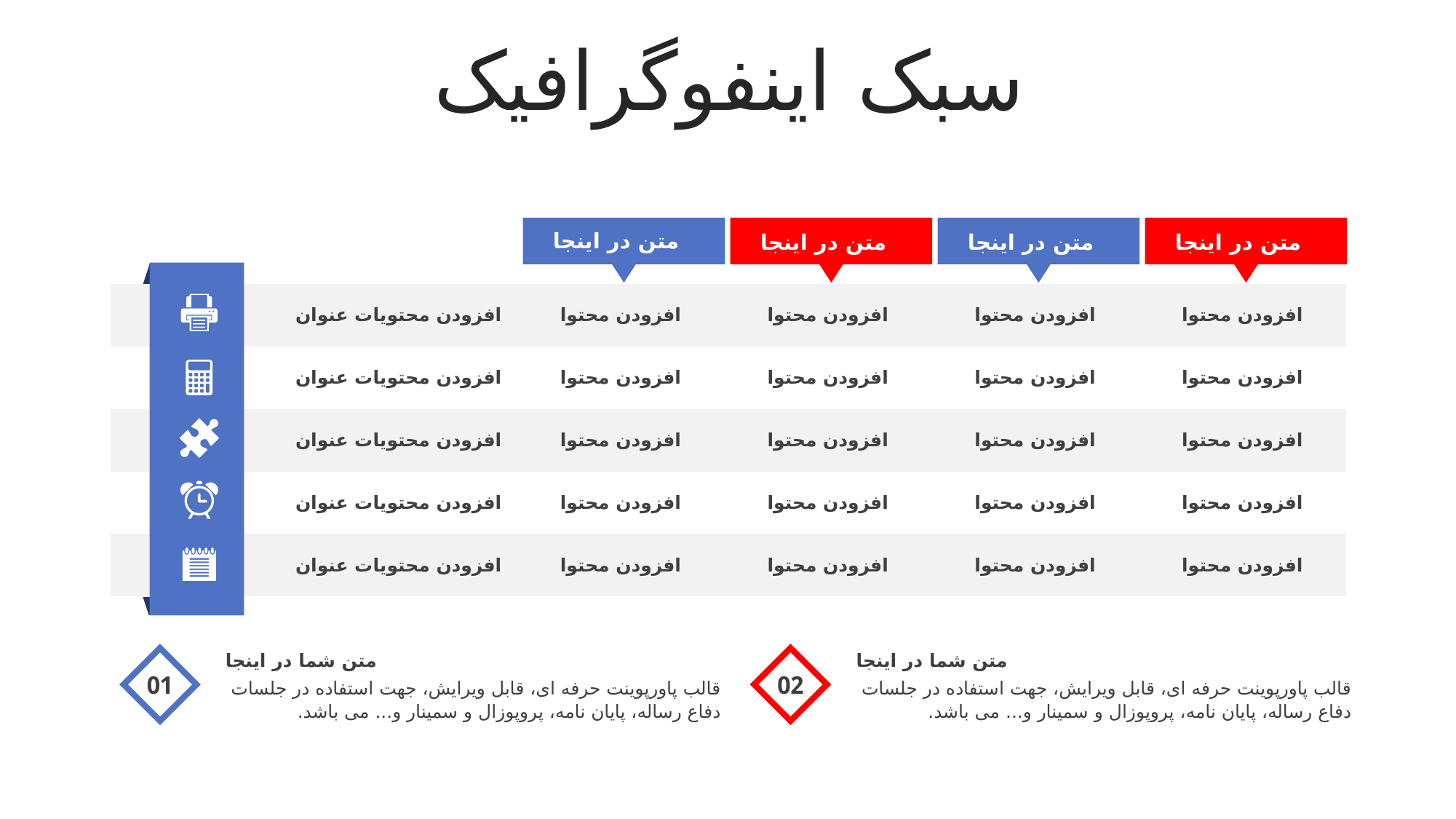

سبک اینفوگرافیک

متن در اینجا

متن در اینجا

متن در اینجا

متن در اینجا

|  | افزودن محتویات عنوان | افزودن محتوا | افزودن محتوا | افزودن محتوا | افزودن محتوا |
| --- | --- | --- | --- | --- | --- |
|  | افزودن محتویات عنوان | افزودن محتوا | افزودن محتوا | افزودن محتوا | افزودن محتوا |
|  | افزودن محتویات عنوان | افزودن محتوا | افزودن محتوا | افزودن محتوا | افزودن محتوا |
|  | افزودن محتویات عنوان | افزودن محتوا | افزودن محتوا | افزودن محتوا | افزودن محتوا |
|  | افزودن محتویات عنوان | افزودن محتوا | افزودن محتوا | افزودن محتوا | افزودن محتوا |

متن شما در اینجا

قالب پاورپوینت حرفه ای، قابل ویرایش، جهت استفاده در جلسات دفاع رساله، پایان نامه، پروپوزال و سمینار و... می باشد.
متن شما در اینجا

قالب پاورپوینت حرفه ای، قابل ویرایش، جهت استفاده در جلسات دفاع رساله، پایان نامه، پروپوزال و سمینار و... می باشد.

01
02